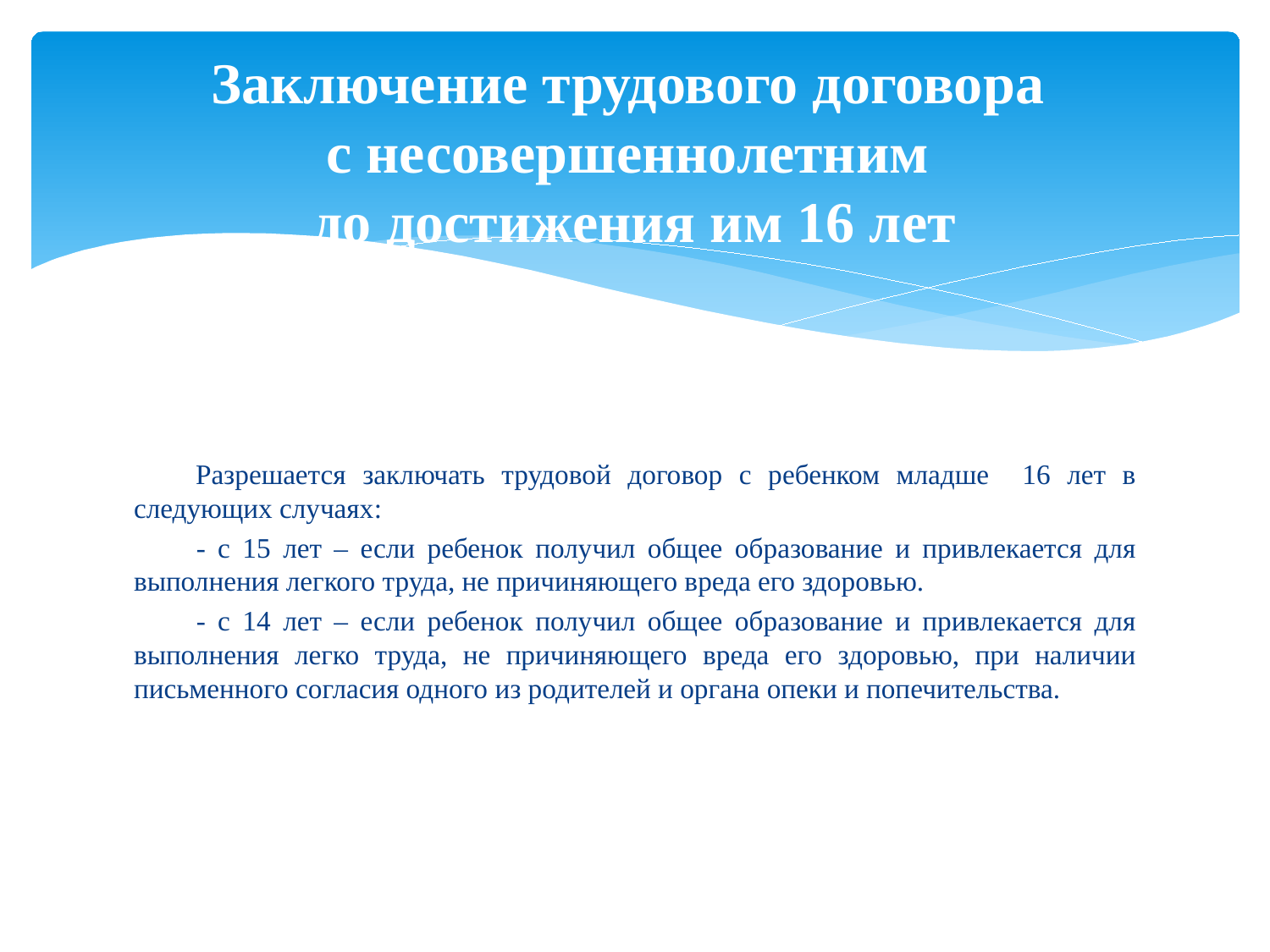

# Заключение трудового договора с несовершеннолетним до достижения им 16 лет

Разрешается заключать трудовой договор с ребенком младше  16 лет в следующих случаях:
- с 15 лет – если ребенок получил общее образование и привлекается для выполнения легкого труда, не причиняющего вреда его здоровью.
- с 14 лет – если ребенок получил общее образование и привлекается для выполнения легко труда, не причиняющего вреда его здоровью, при наличии письменного согласия одного из родителей и органа опеки и попечительства.